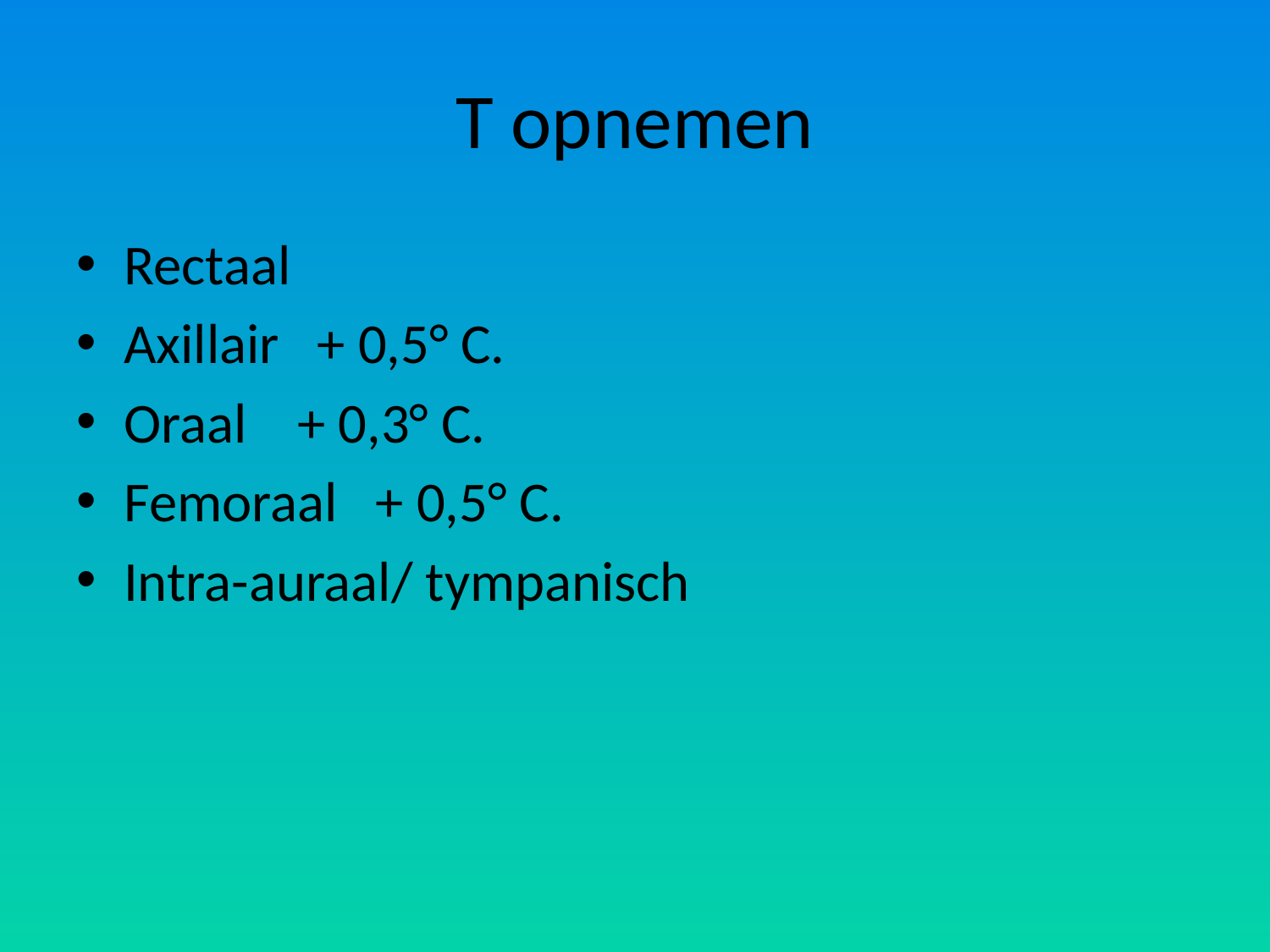

# T opnemen
Rectaal
Axillair   + 0,5° C.
Oraal    + 0,3° C.
Femoraal   + 0,5° C.
Intra-auraal/ tympanisch